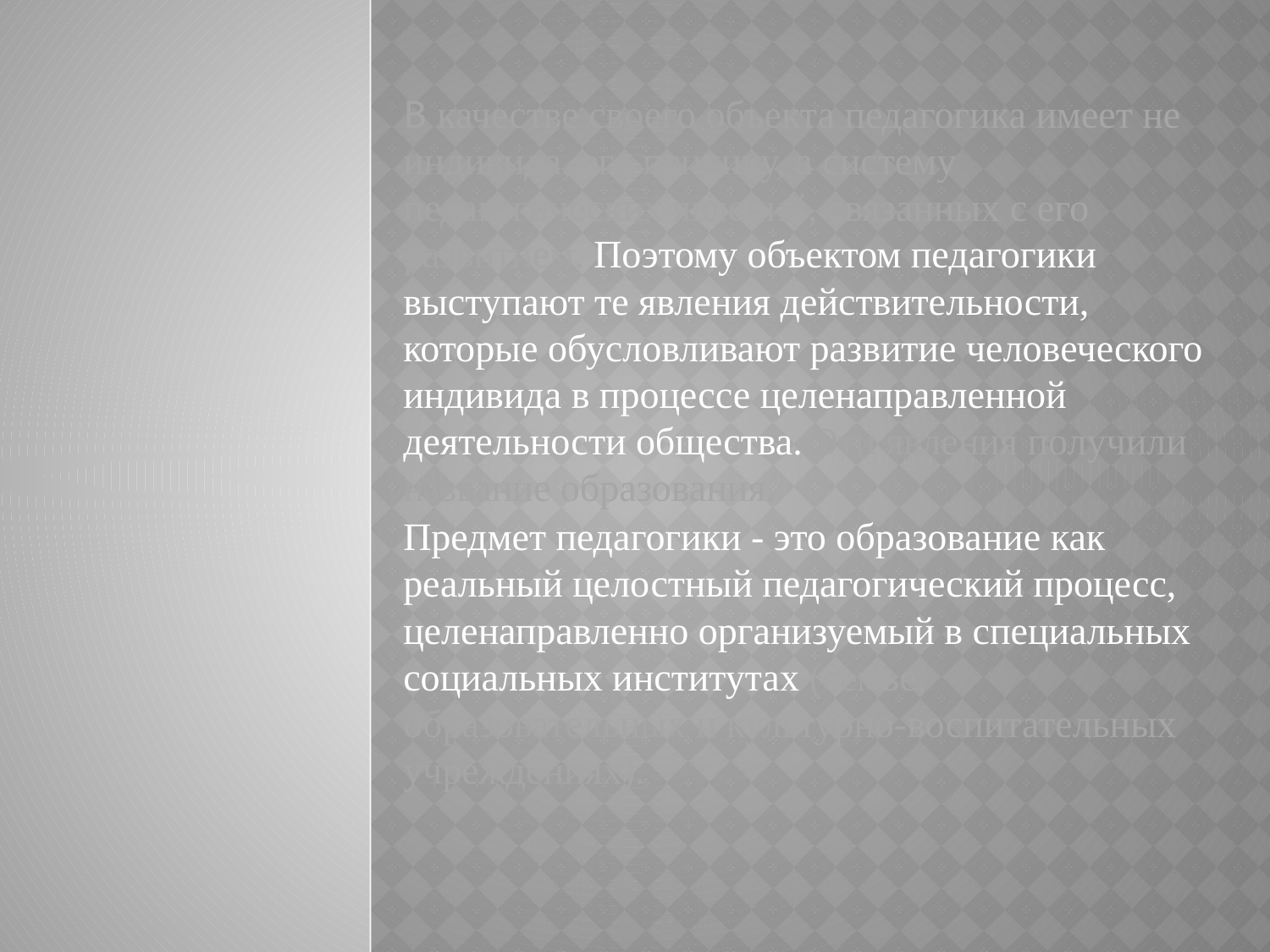

В качестве своего объекта педагогика имеет не индивида, его психику, а систему педагогических явлений, связанных с его развитием. Поэтому объектом педагогики выступают те явления действительности, которые обусловливают развитие человеческого индивида в процессе целенаправленной деятельности общества. Эти явления получили название образования.
Предмет педагогики - это образование как реальный целостный педагогический процесс, целенаправленно организуемый в специальных социальных институтах (семье, образовательных и культурно-воспитательных учреждениях).